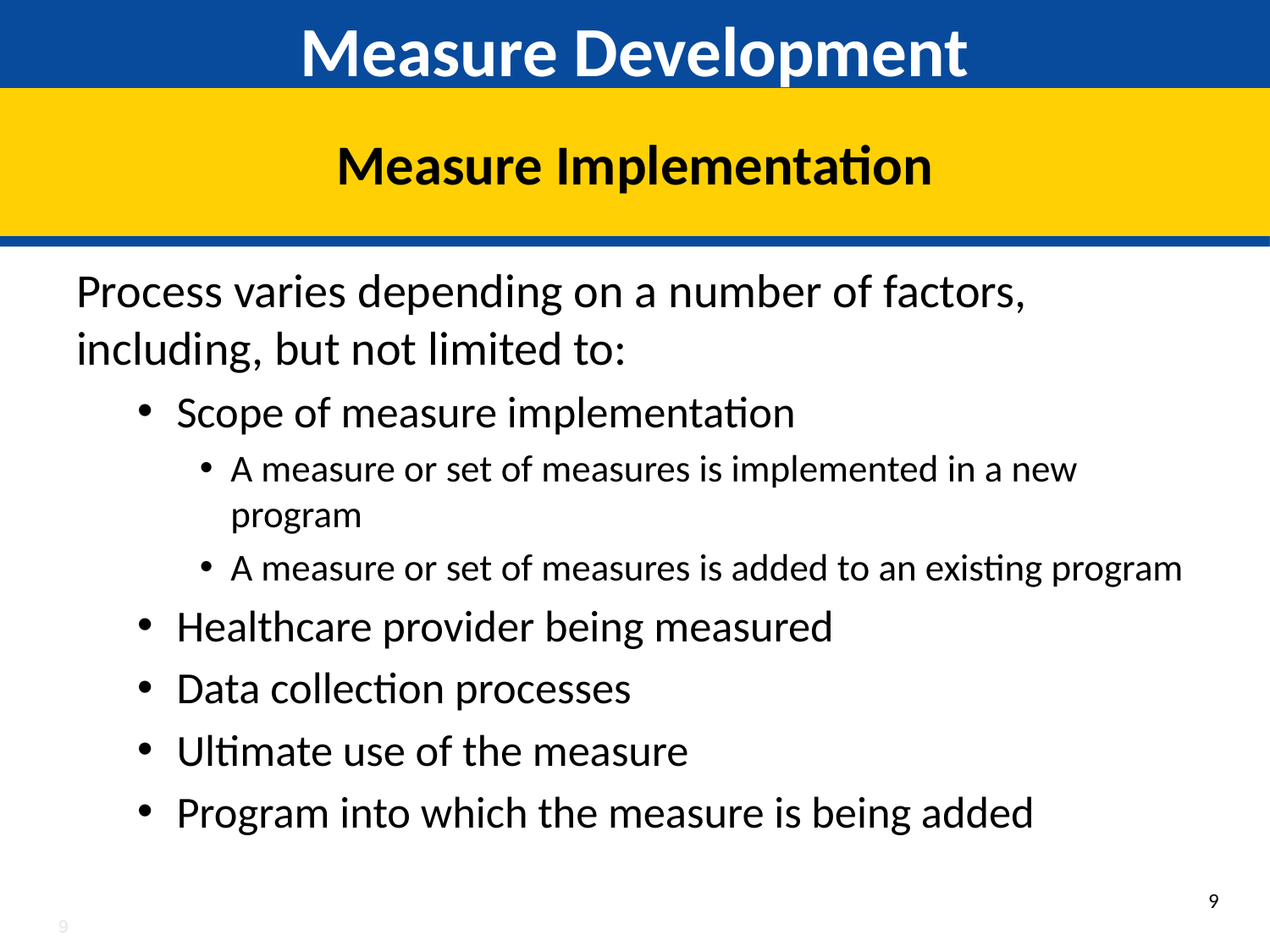

# Measure Development
Measure Implementation
Process varies depending on a number of factors, including, but not limited to:
Scope of measure implementation
A measure or set of measures is implemented in a new program
A measure or set of measures is added to an existing program
Healthcare provider being measured
Data collection processes
Ultimate use of the measure
Program into which the measure is being added
9
9
9
9
9
9